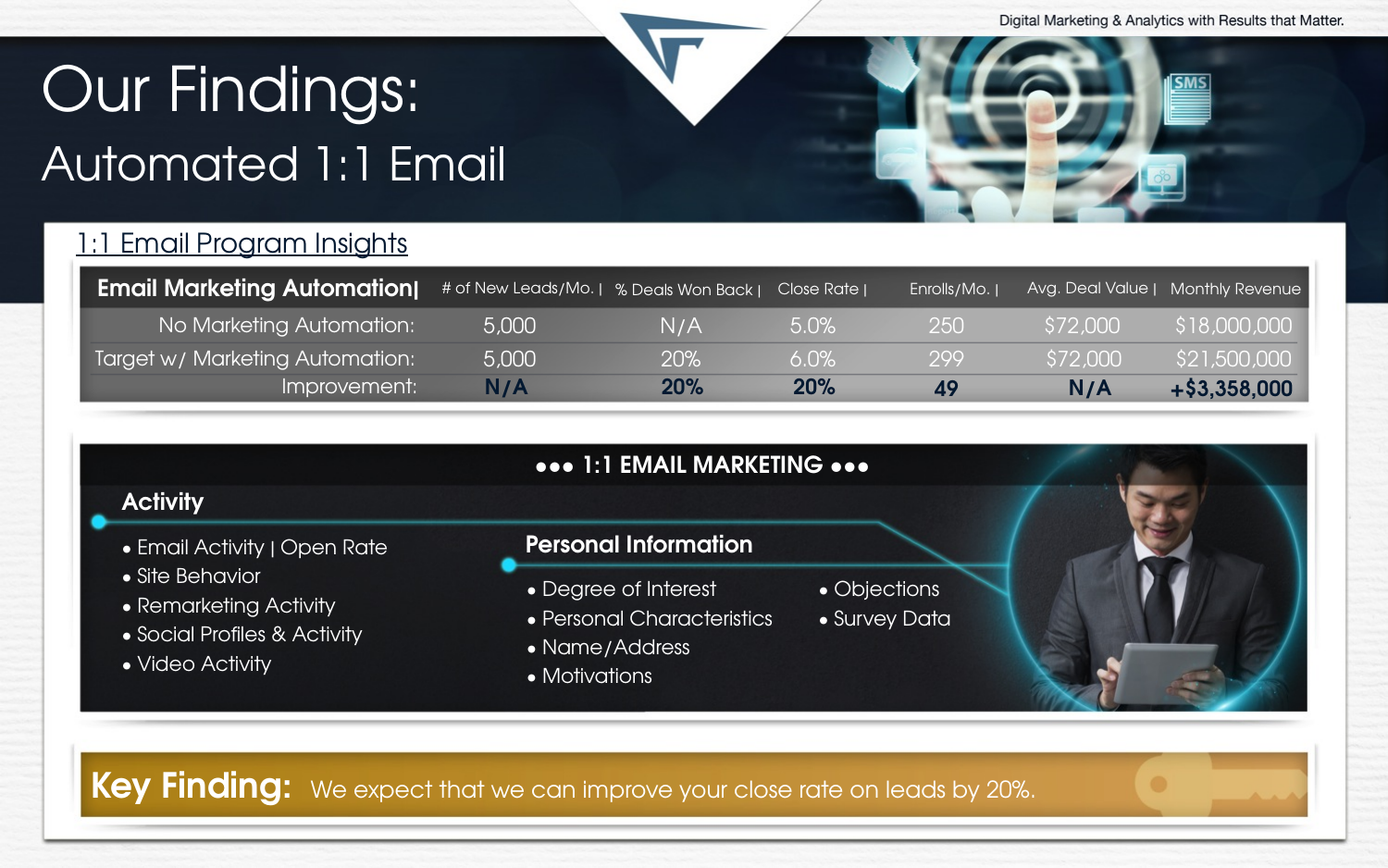

# Our Findings: Automated 1:1 Email
1:1 Email Program Insights
Email Marketing Automation|
Avg. Deal Value |
# of New Leads/Mo. |
Close Rate |
       Enrolls/Mo. |
Monthly Revenue
% Deals Won Back |
No Marketing Automation:
5,000
N/A
5.0%
$18,000,000
250
$72,000
Target w/ Marketing Automation:
5,000
20%
6.0%
$21,500,000
299
$72,000
Improvement:
N/A
20%
20%
N/A
49
+$3,358,000
••• 1:1 EMAIL MARKETING •••
Activity
• Email Activity | Open Rate
• Site Behavior
• Remarketing Activity
• Social Profiles & Activity
• Video Activity
Personal Information
• Degree of Interest
• Personal Characteristics
• Name/Address
• Motivations
• Objections
• Survey Data

Key Finding:
We expect that we can improve your close rate on leads by 20%.